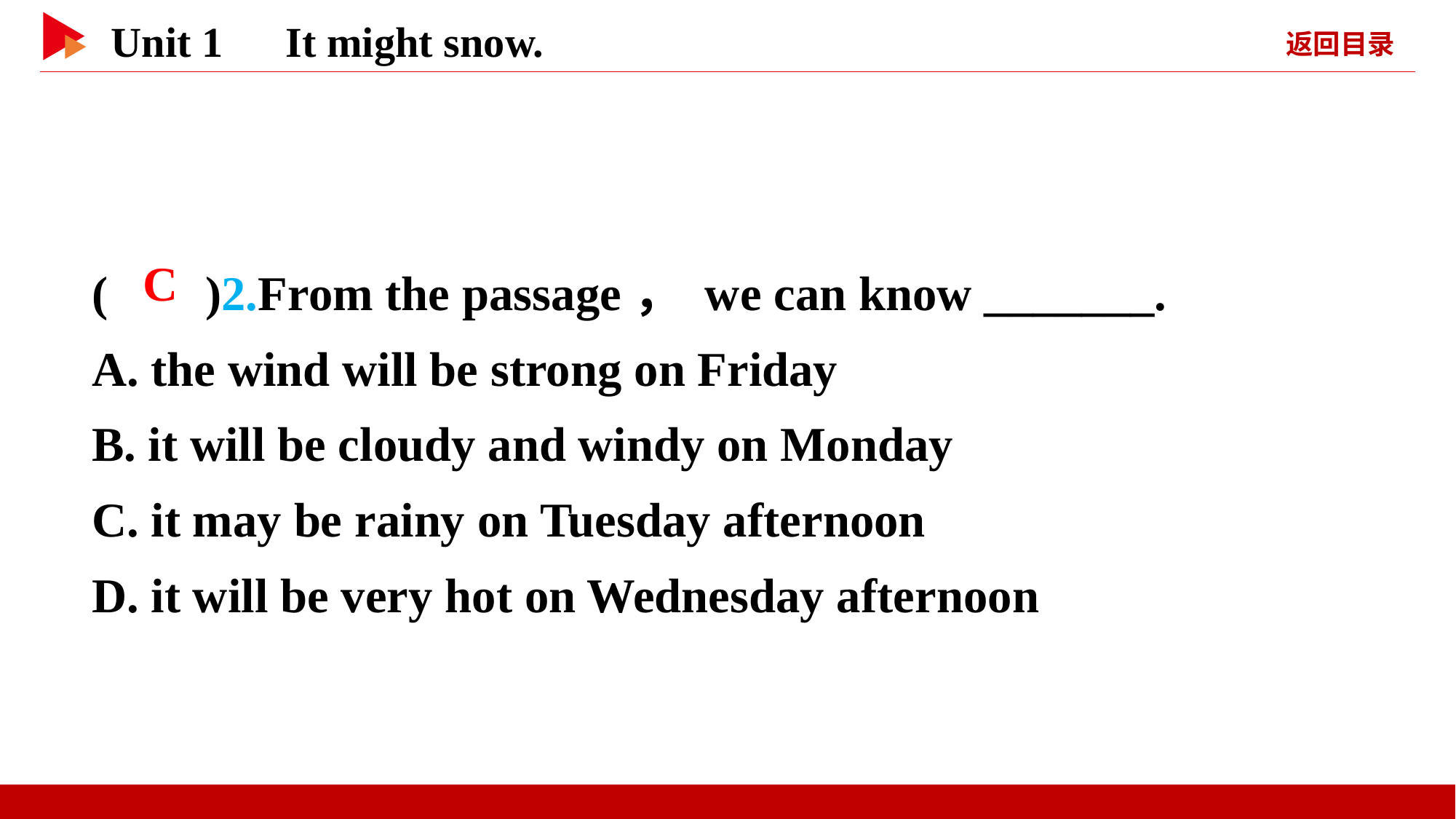

(        )2.From the passage， we can know _______.
A. the wind will be strong on Friday
B. it will be cloudy and windy on Monday
C. it may be rainy on Tuesday afternoon
D. it will be very hot on Wednesday afternoon
   C